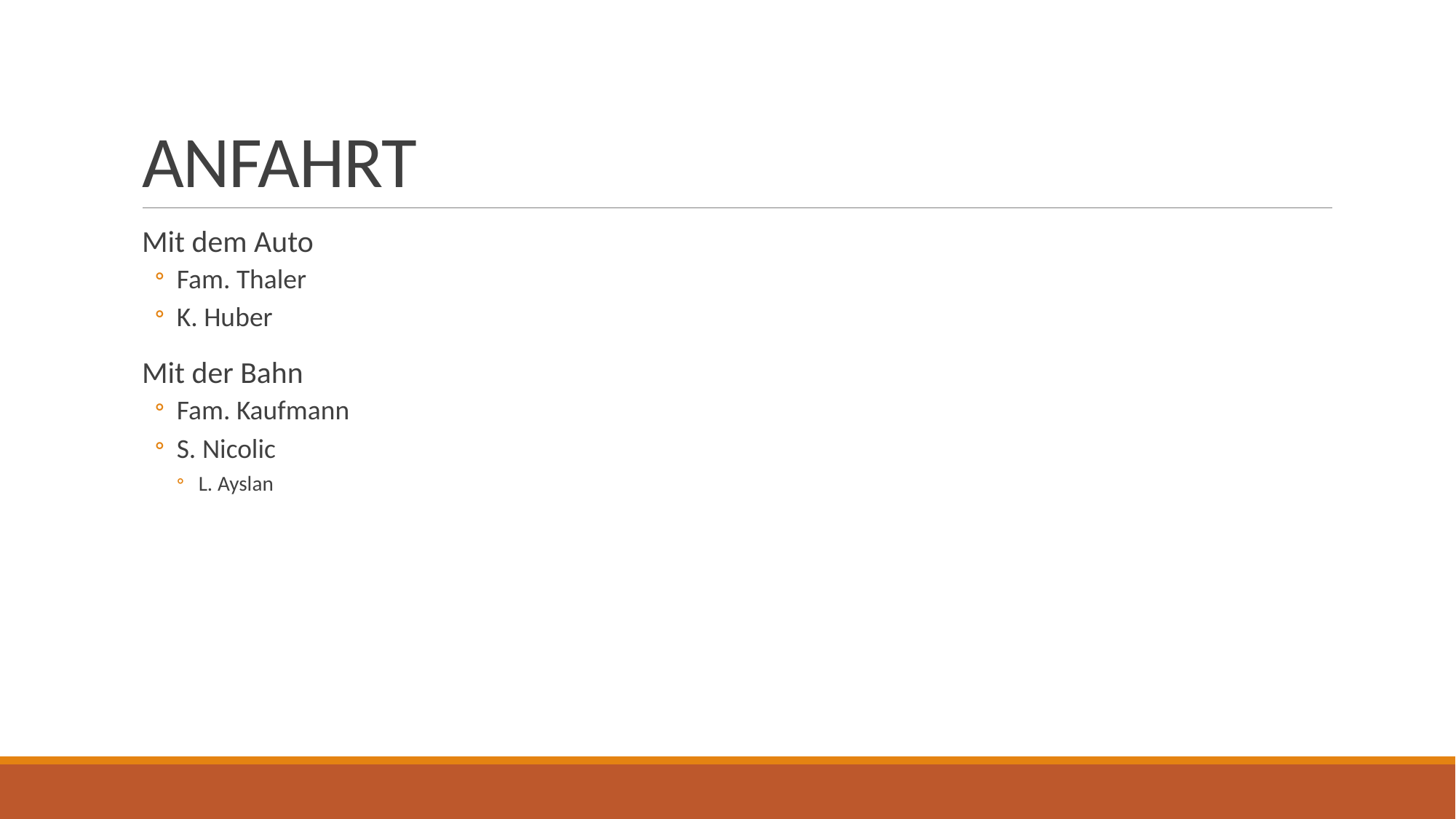

# ANFAHRT
Mit dem Auto
Fam. Thaler
K. Huber
Mit der Bahn
Fam. Kaufmann
S. Nicolic
L. Ayslan